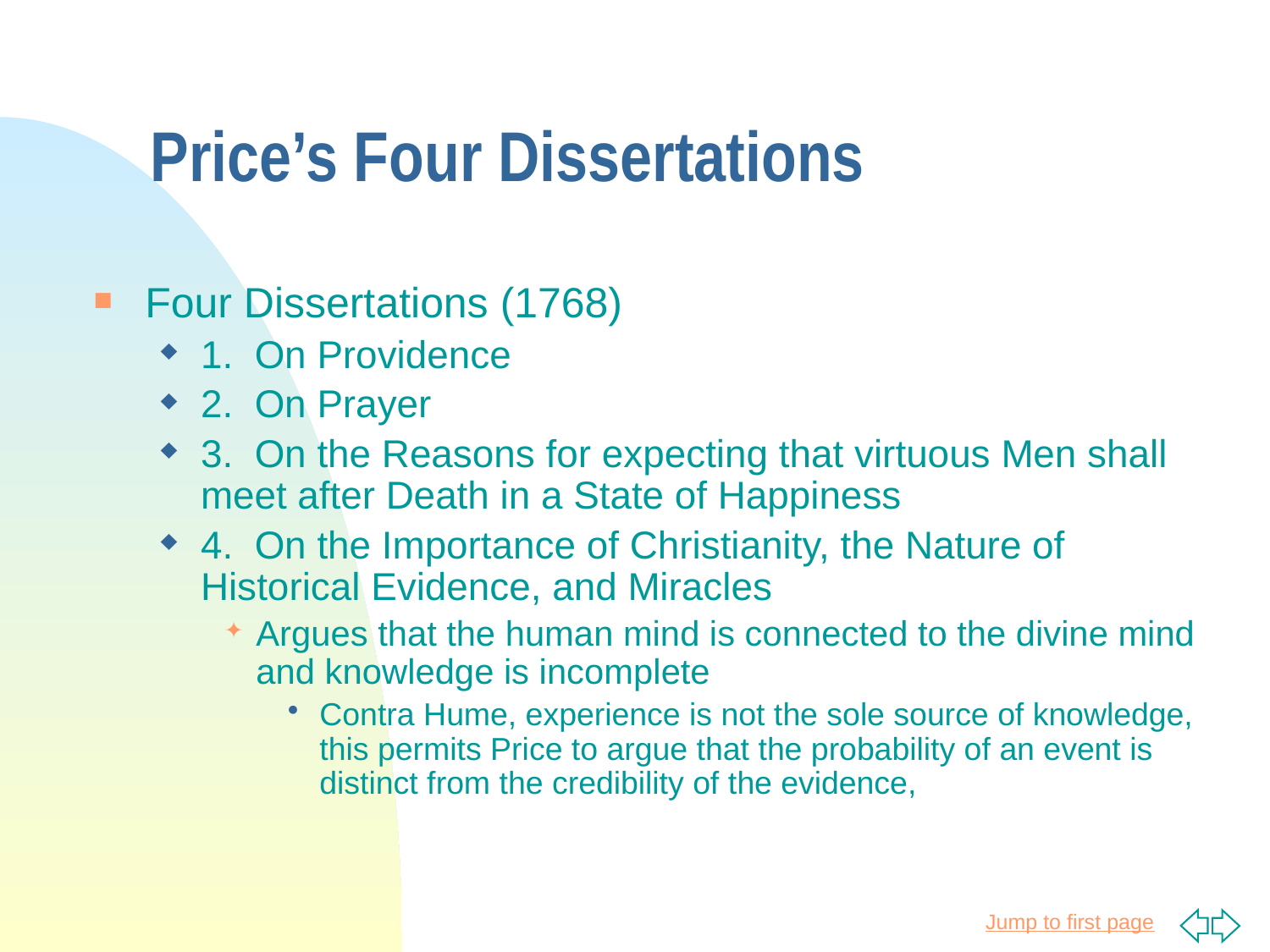

# Price’s Four Dissertations
Four Dissertations (1768)
1.  On Providence
2.  On Prayer
3.  On the Reasons for expecting that virtuous Men shall meet after Death in a State of Happiness
4.  On the Importance of Christianity, the Nature of Historical Evidence, and Miracles
Argues that the human mind is connected to the divine mind and knowledge is incomplete
Contra Hume, experience is not the sole source of knowledge, this permits Price to argue that the probability of an event is distinct from the credibility of the evidence,